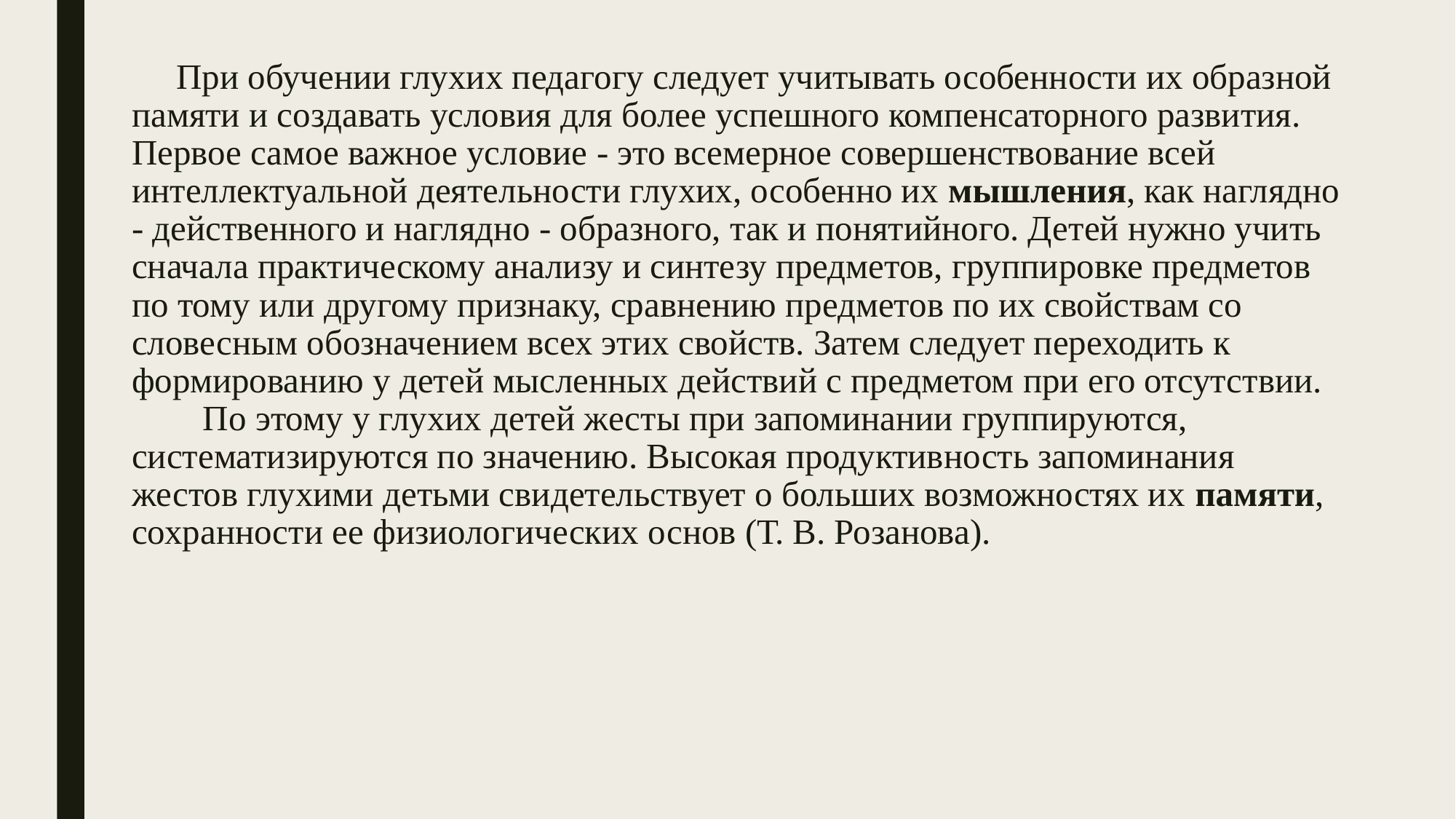

# При обучении глухих педагогу следует учитывать особенности их образной памяти и создавать условия для более успешного компенсаторного развития. Первое самое важное условие - это всемерное совершенствование всей интеллектуальной деятельности глухих, особенно их мышления, как наглядно - действенного и наглядно - образного, так и понятийного. Детей нужно учить сначала практическому анализу и синтезу предметов, группировке предметов по тому или другому признаку, сравнению предметов по их свойствам со словесным обозначением всех этих свойств. Затем следует переходить к формированию у детей мысленных действий с предметом при его отсутствии. По этому у глухих детей жесты при запоминании группируются, систематизируются по значению. Высокая продуктивность запоминания жестов глухими детьми свидетельствует о больших возможностях их памяти, сохранности ее физиологических основ (Т. В. Розанова).